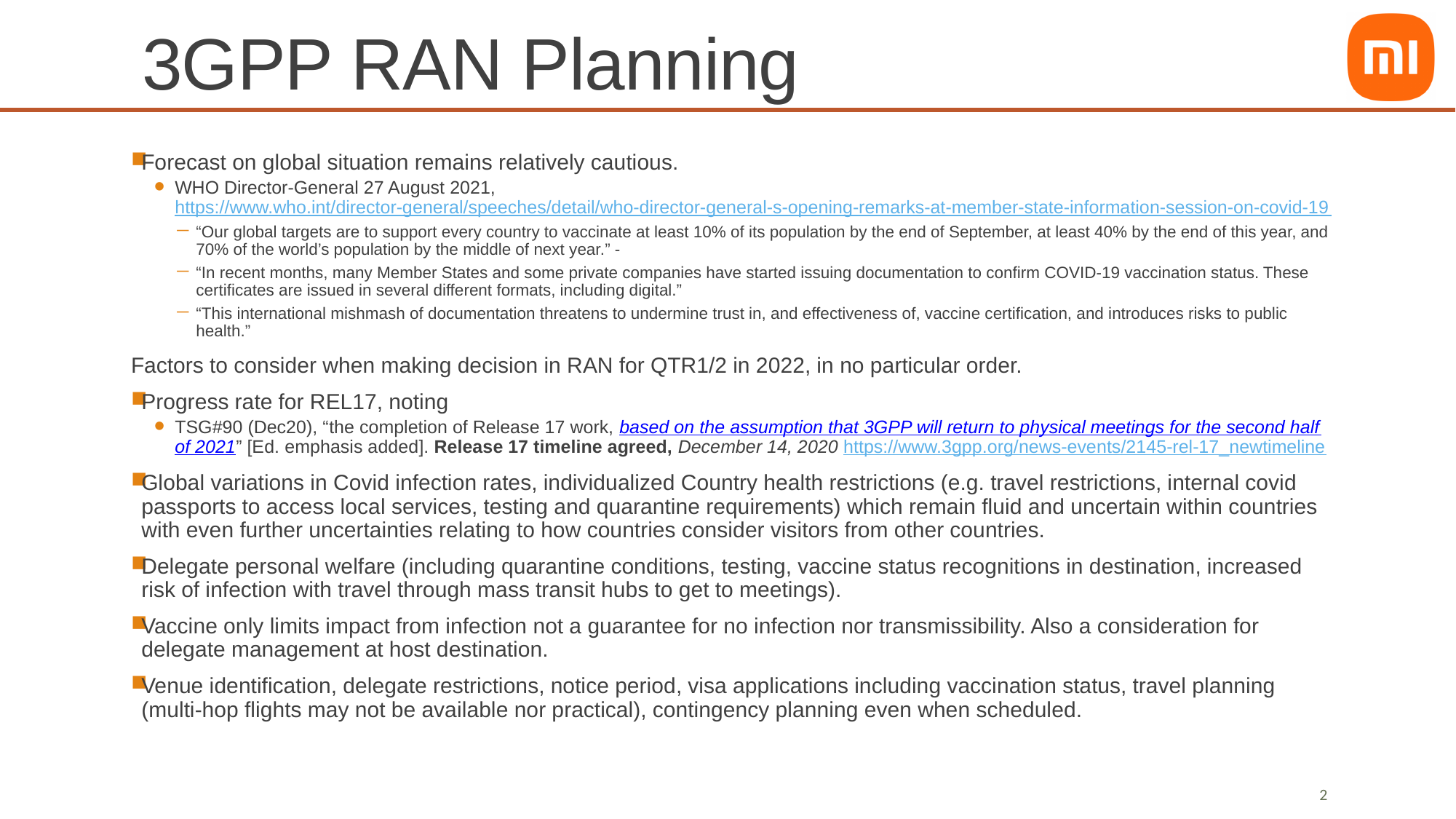

# 3GPP RAN Planning
Forecast on global situation remains relatively cautious.
WHO Director-General 27 August 2021, https://www.who.int/director-general/speeches/detail/who-director-general-s-opening-remarks-at-member-state-information-session-on-covid-19
“Our global targets are to support every country to vaccinate at least 10% of its population by the end of September, at least 40% by the end of this year, and 70% of the world’s population by the middle of next year.” -
“In recent months, many Member States and some private companies have started issuing documentation to confirm COVID-19 vaccination status. These certificates are issued in several different formats, including digital.”
“This international mishmash of documentation threatens to undermine trust in, and effectiveness of, vaccine certification, and introduces risks to public health.”
Factors to consider when making decision in RAN for QTR1/2 in 2022, in no particular order.
Progress rate for REL17, noting
TSG#90 (Dec20), “the completion of Release 17 work, based on the assumption that 3GPP will return to physical meetings for the second half of 2021” [Ed. emphasis added]. Release 17 timeline agreed, December 14, 2020 https://www.3gpp.org/news-events/2145-rel-17_newtimeline
Global variations in Covid infection rates, individualized Country health restrictions (e.g. travel restrictions, internal covid passports to access local services, testing and quarantine requirements) which remain fluid and uncertain within countries with even further uncertainties relating to how countries consider visitors from other countries.
Delegate personal welfare (including quarantine conditions, testing, vaccine status recognitions in destination, increased risk of infection with travel through mass transit hubs to get to meetings).
Vaccine only limits impact from infection not a guarantee for no infection nor transmissibility. Also a consideration for delegate management at host destination.
Venue identification, delegate restrictions, notice period, visa applications including vaccination status, travel planning (multi-hop flights may not be available nor practical), contingency planning even when scheduled.